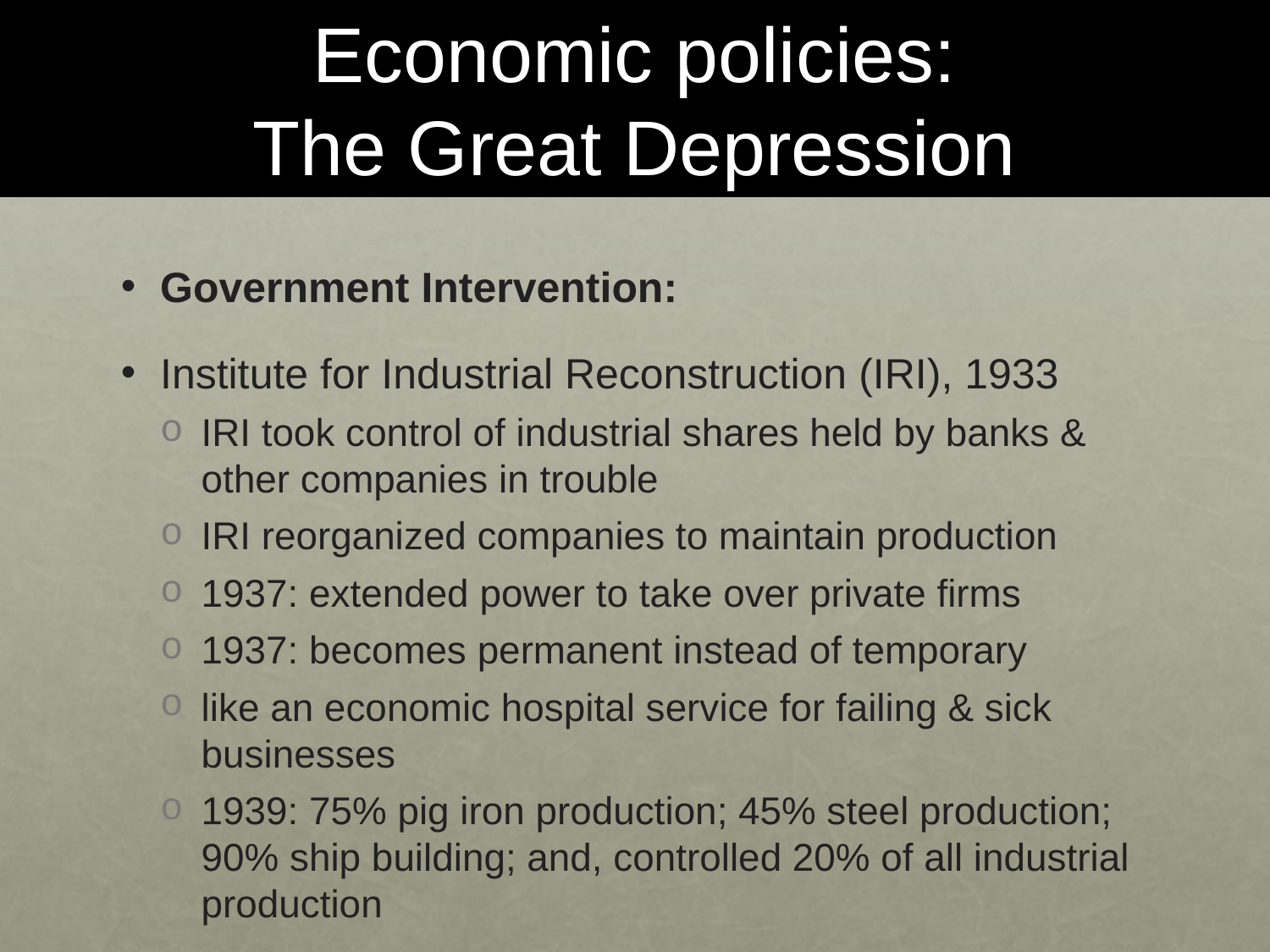

# Economic policies: The Great Depression
Government Intervention:
Institute for Industrial Reconstruction (IRI), 1933
IRI took control of industrial shares held by banks & other companies in trouble
IRI reorganized companies to maintain production
1937: extended power to take over private firms
1937: becomes permanent instead of temporary
like an economic hospital service for failing & sick businesses
1939: 75% pig iron production; 45% steel production; 90% ship building; and, controlled 20% of all industrial production